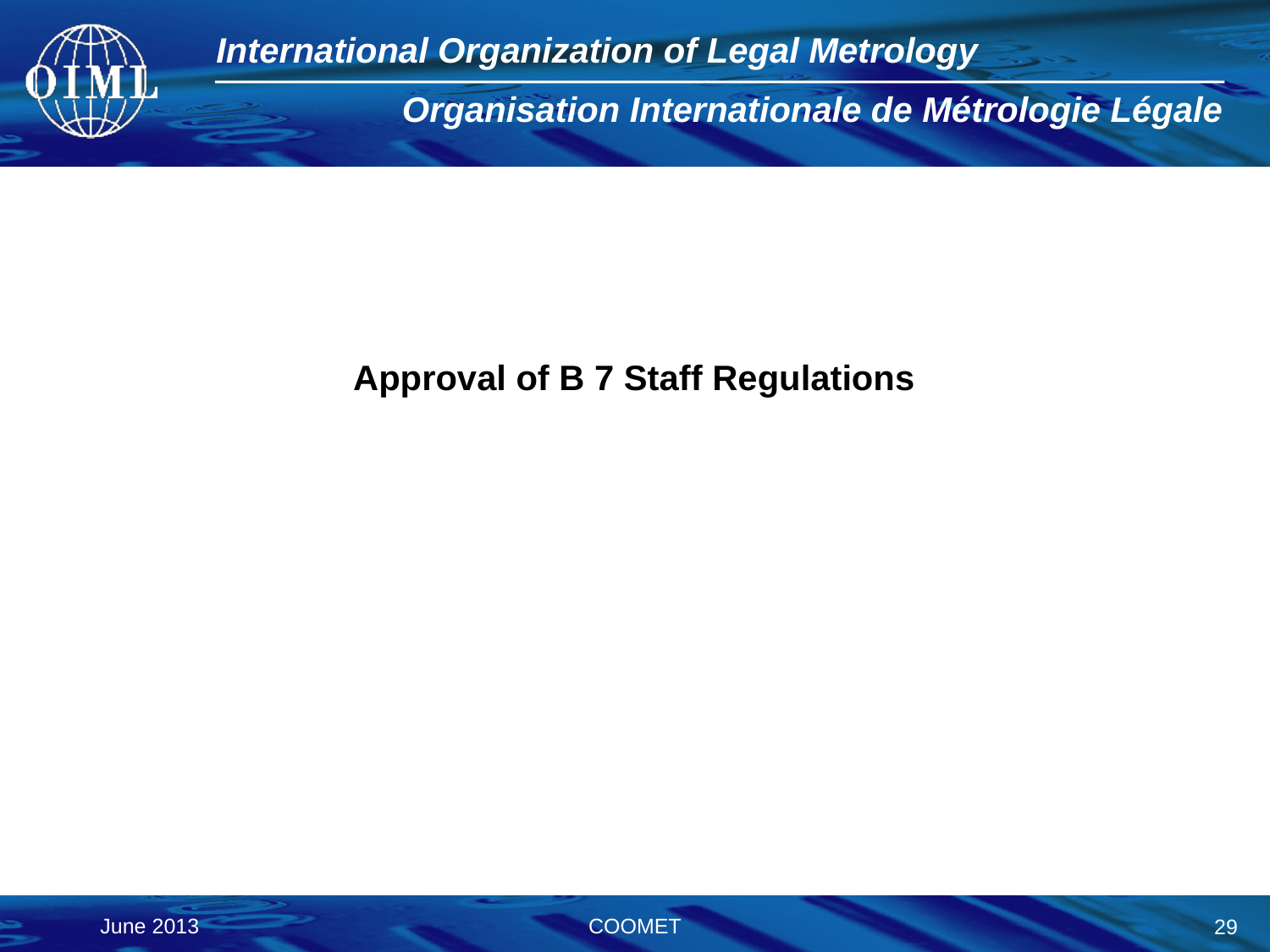

Approval of B 7 Staff Regulations
COOMET
June 2013
29